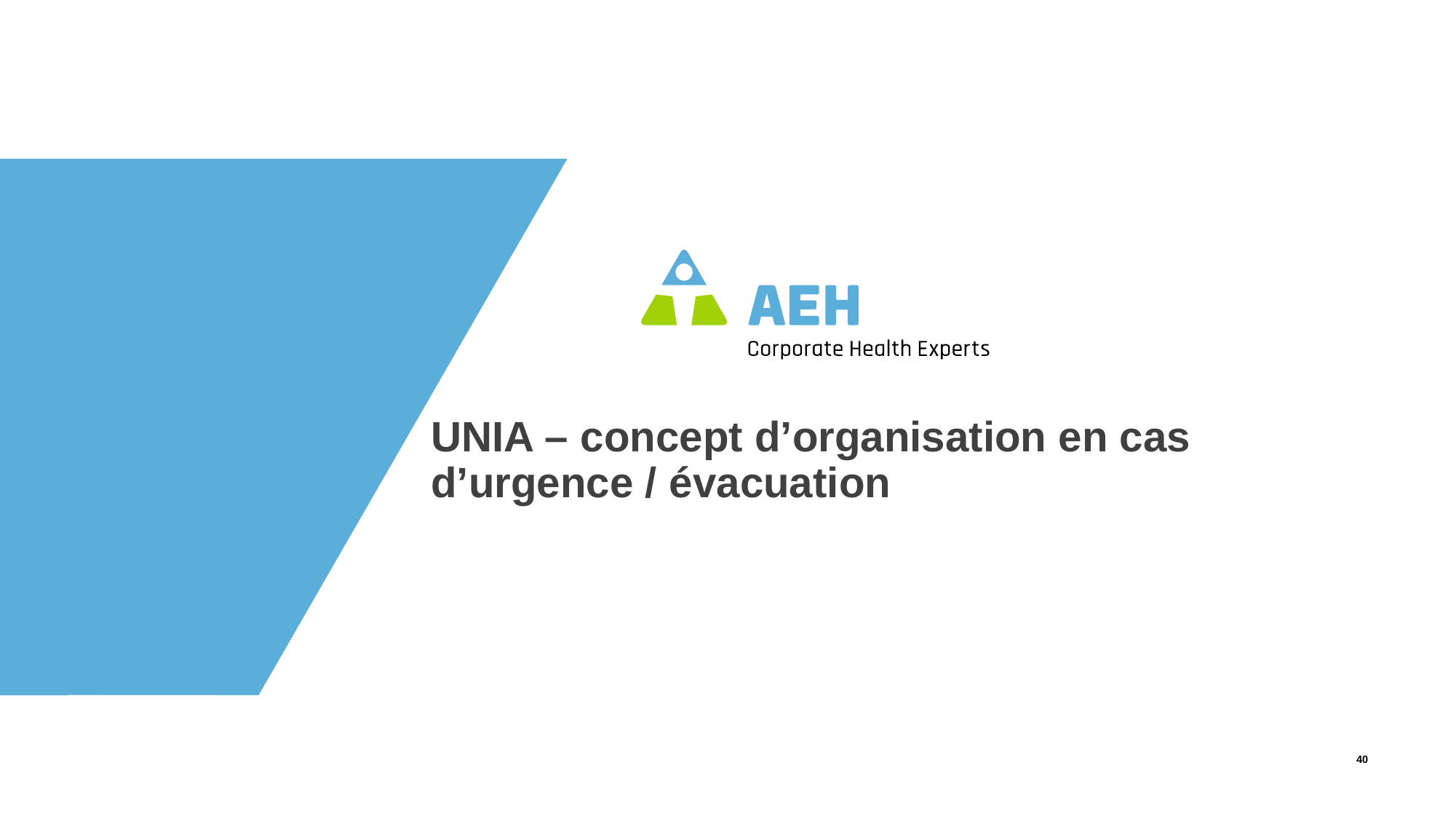

UNIA – concept d’organisation en cas d’urgence / évacuation